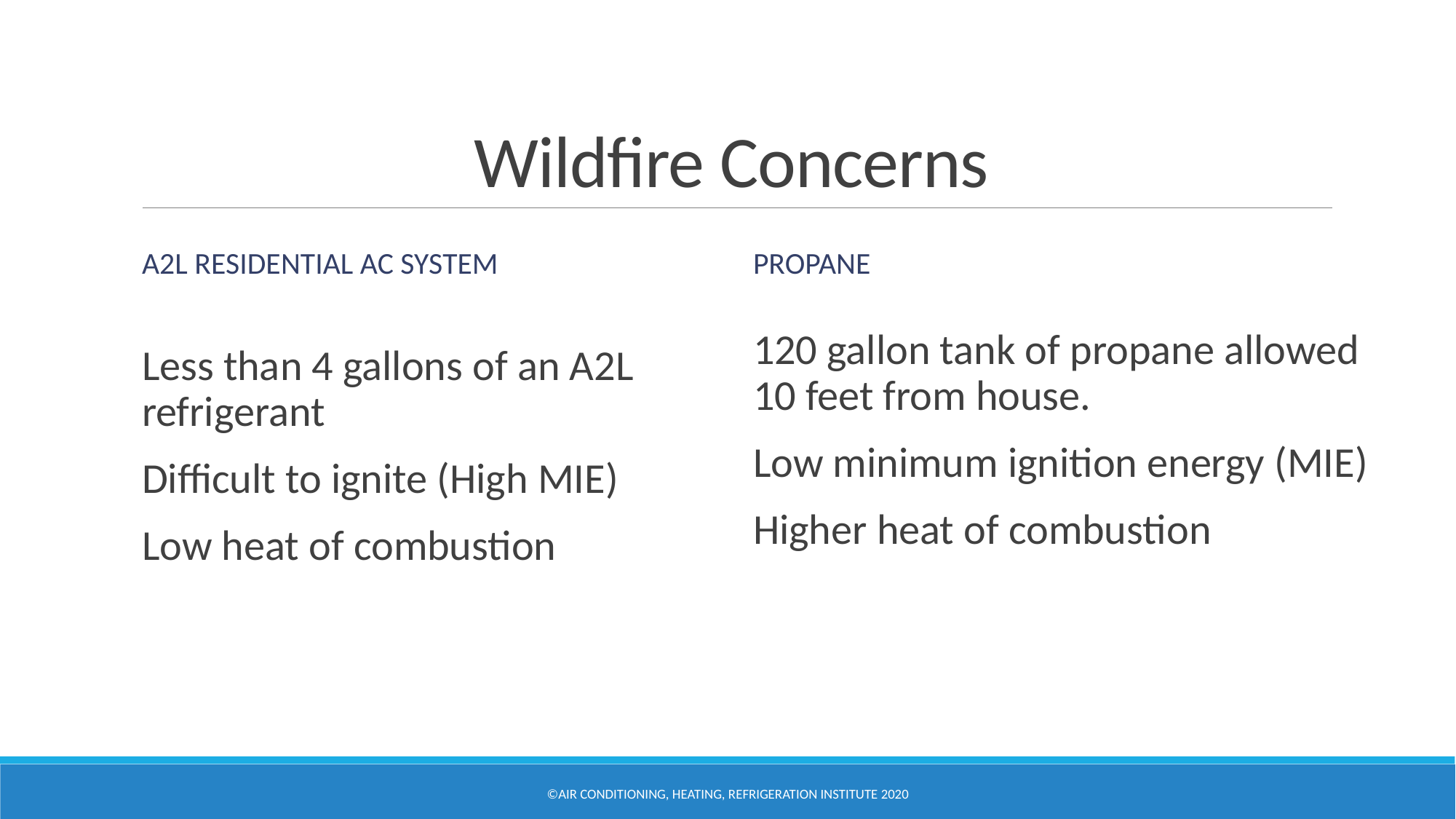

# Wildfire Concerns
A2L Residential AC system
propane
120 gallon tank of propane allowed 10 feet from house.
Low minimum ignition energy (MIE)
Higher heat of combustion
Less than 4 gallons of an A2L refrigerant
Difficult to ignite (High MIE)
Low heat of combustion

©Air Conditioning, Heating, Refrigeration Institute 2020